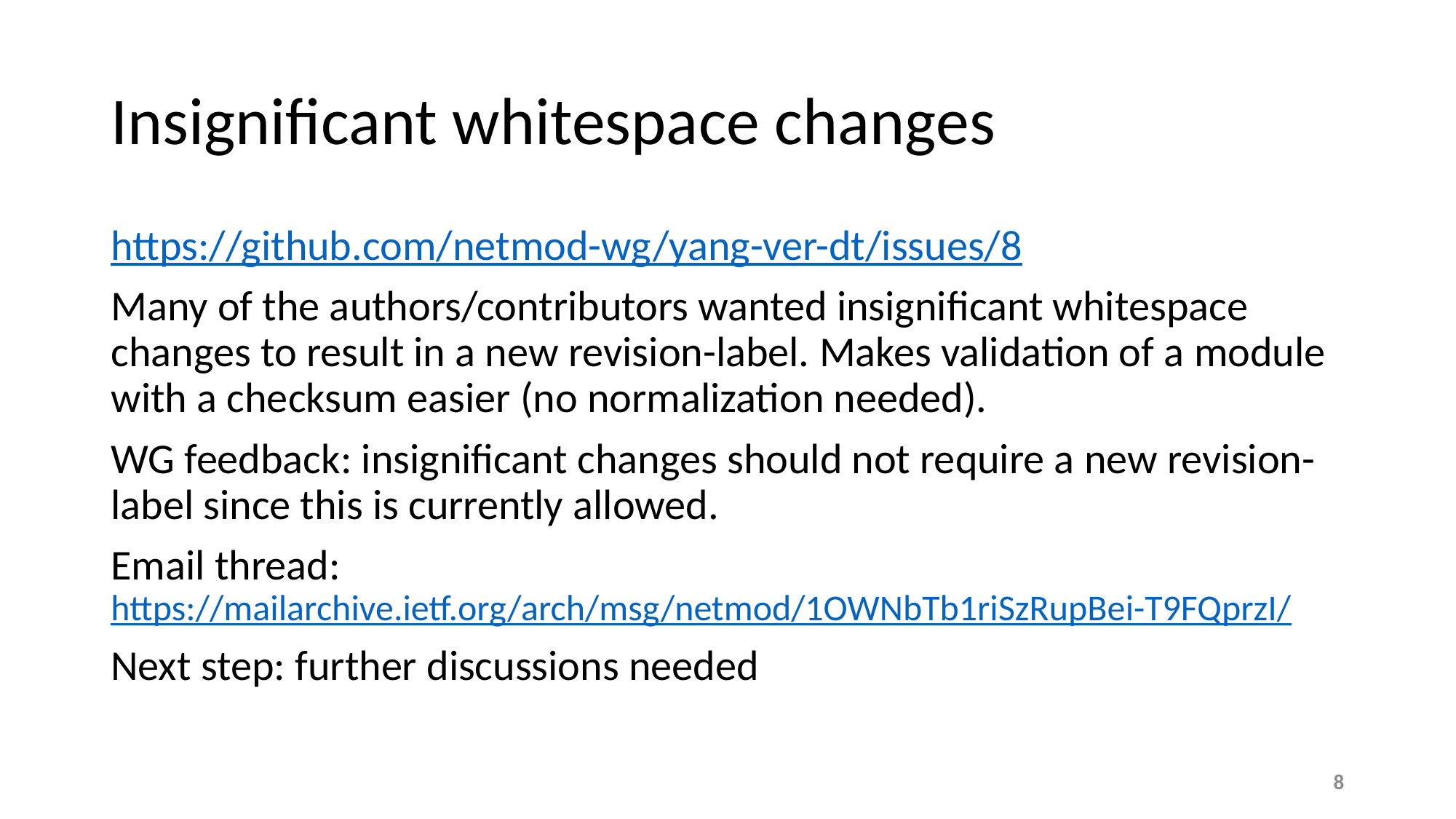

# Insignificant whitespace changes
https://github.com/netmod-wg/yang-ver-dt/issues/8
Many of the authors/contributors wanted insignificant whitespace changes to result in a new revision-label. Makes validation of a module with a checksum easier (no normalization needed).
WG feedback: insignificant changes should not require a new revision-label since this is currently allowed.
Email thread: https://mailarchive.ietf.org/arch/msg/netmod/1OWNbTb1riSzRupBei-T9FQprzI/
Next step: further discussions needed
8